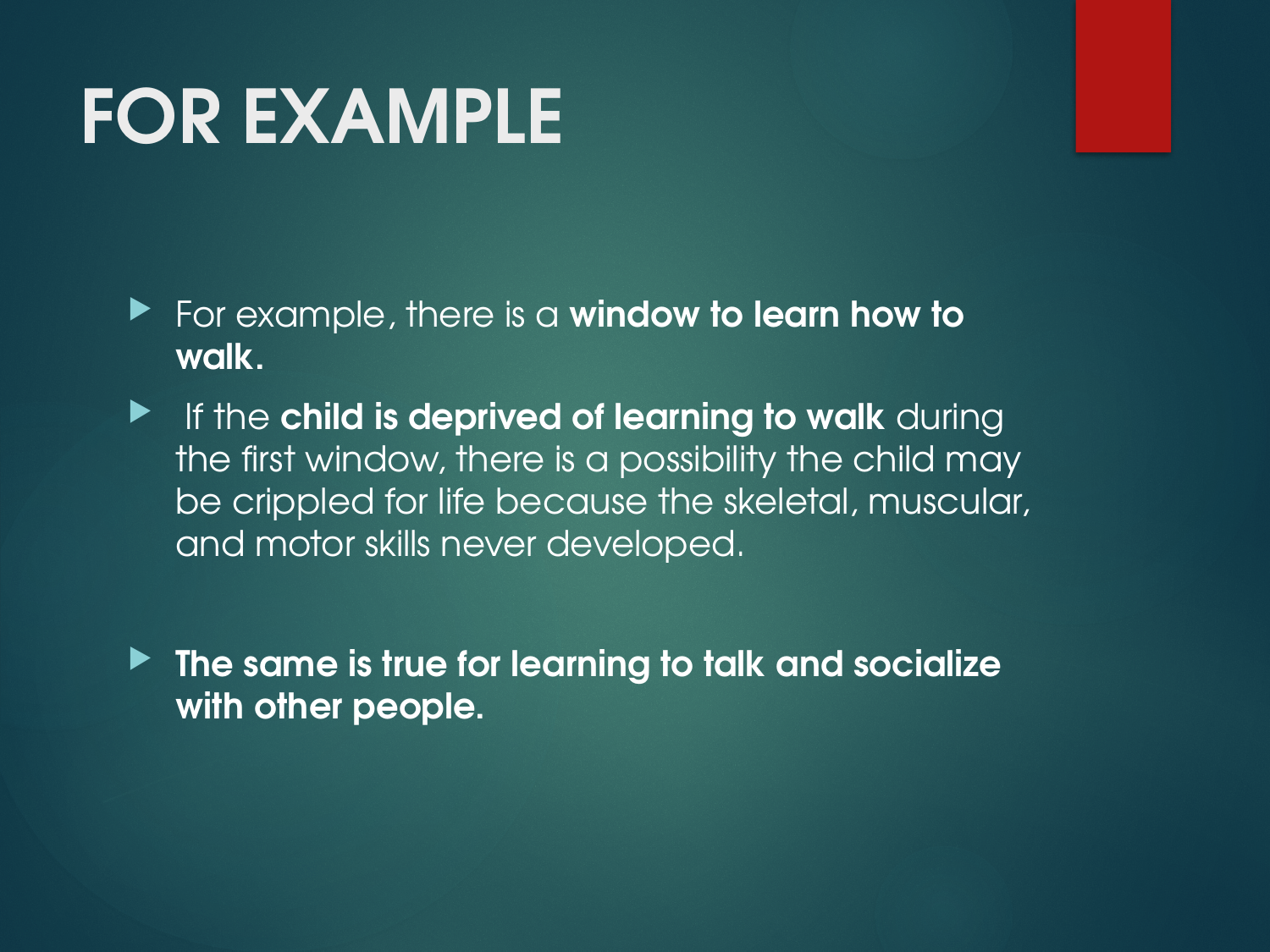

# FOR EXAMPLE
For example, there is a window to learn how to walk.
 If the child is deprived of learning to walk during the first window, there is a possibility the child may be crippled for life because the skeletal, muscular, and motor skills never developed.

The same is true for learning to talk and socialize with other people.